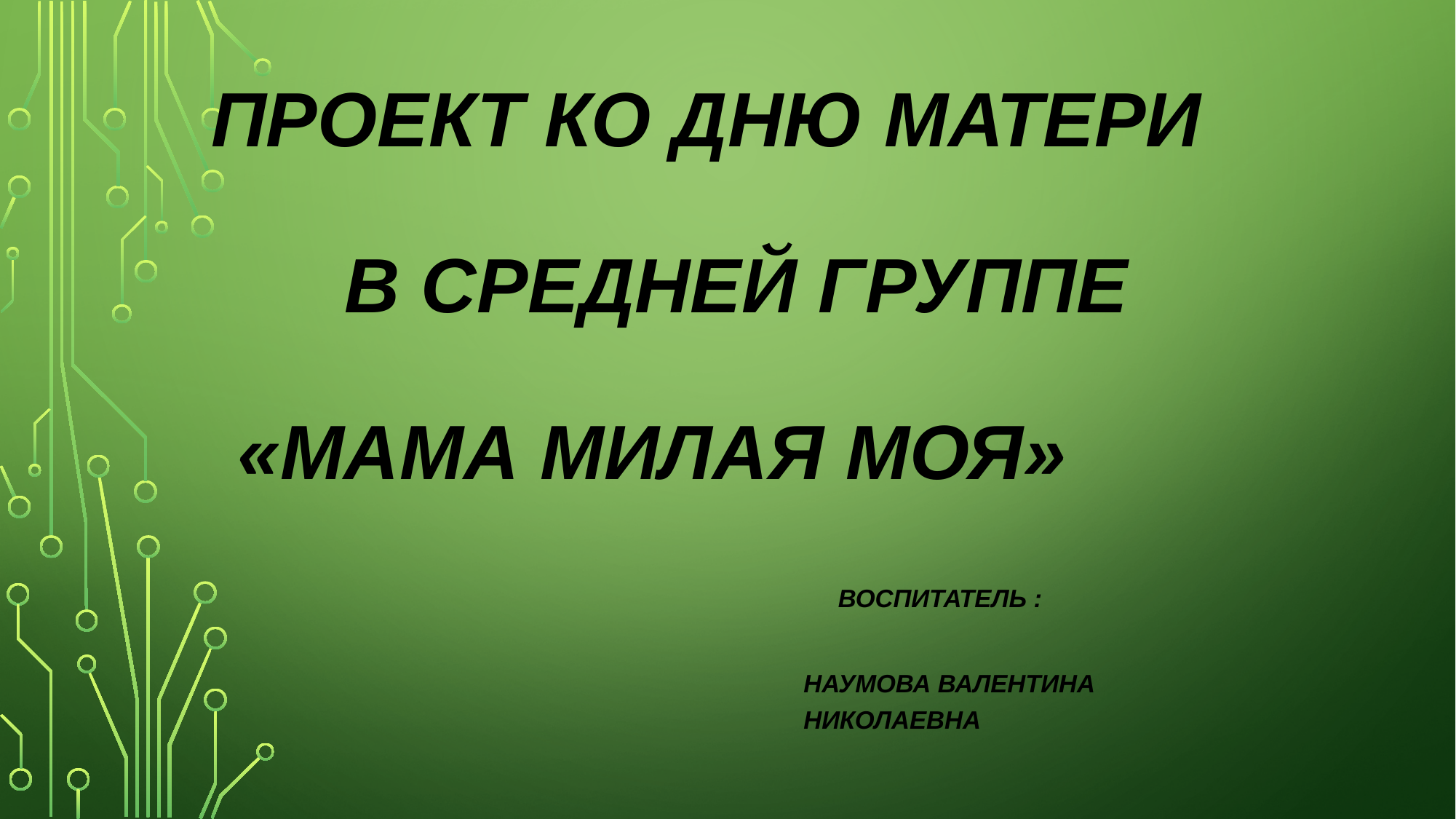

# ПРОЕКТ КО ДНЮ МАТЕРИ в СРЕДНЕЙ ГРУППЕ «Мама милая моя»
                                                                        Воспитатель :
                                                        Наумова валентина  Николаевна